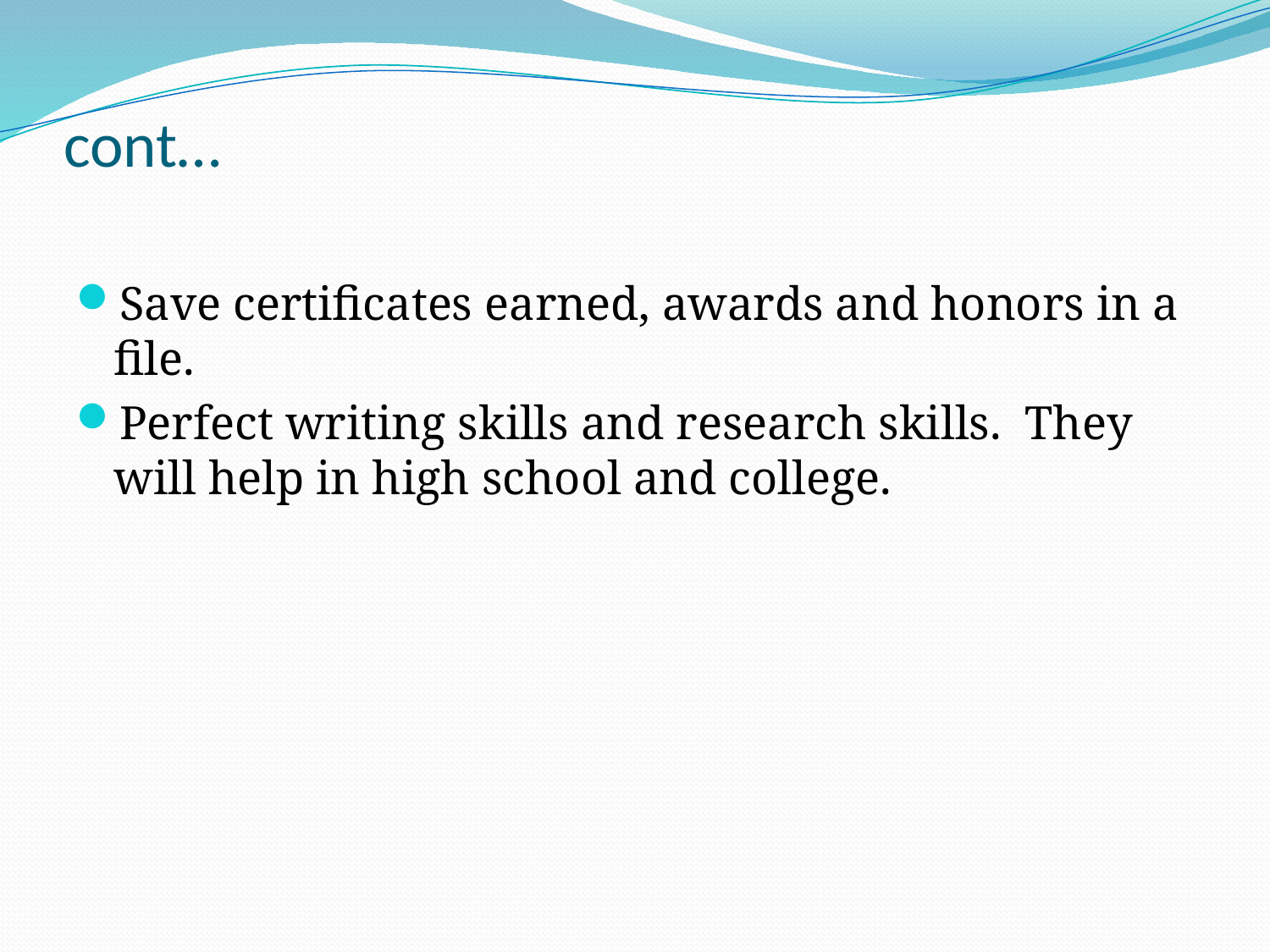

# cont…
Save certificates earned, awards and honors in a file.
Perfect writing skills and research skills.  They will help in high school and college.